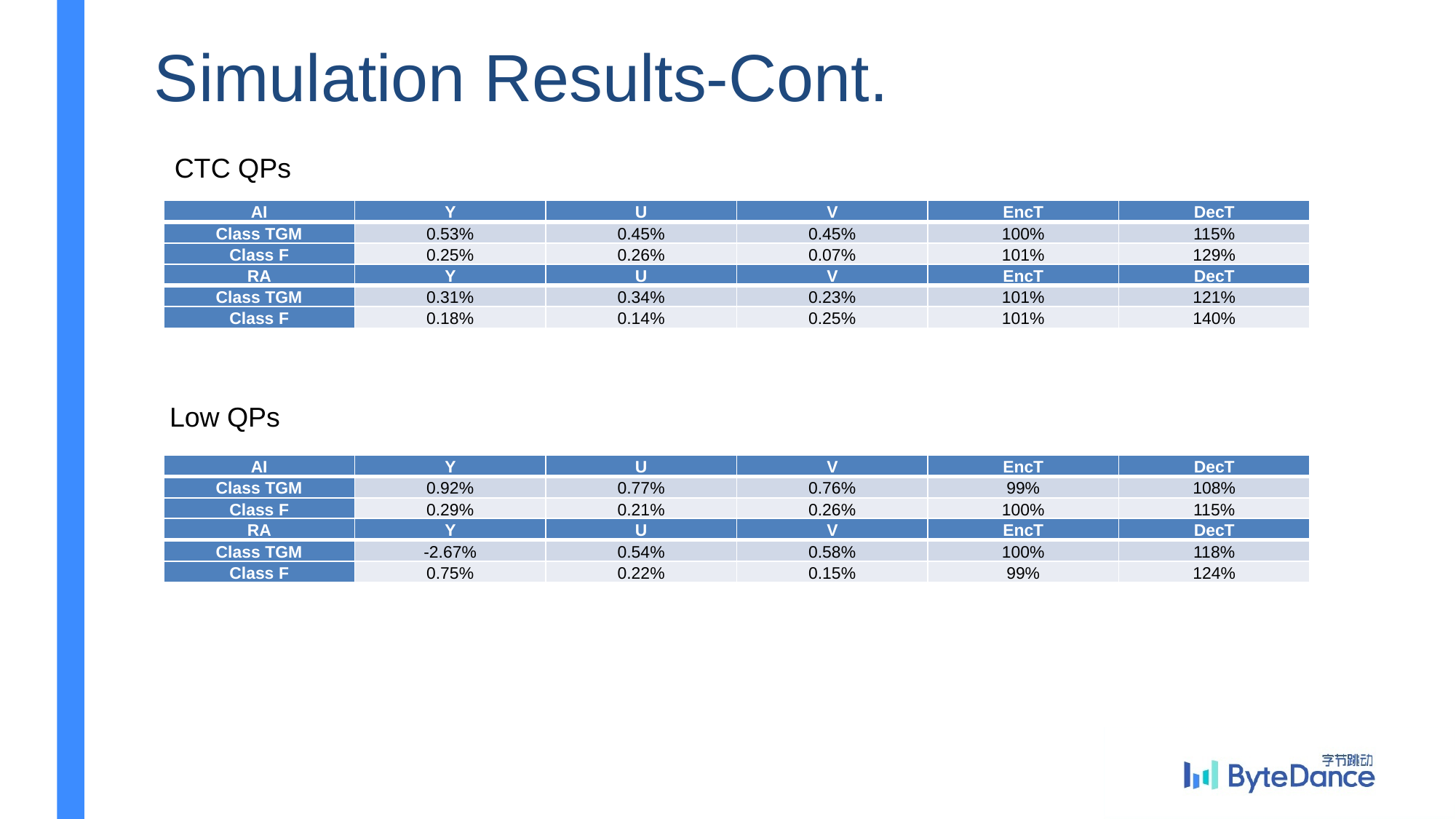

# Simulation Results-Cont.
CTC QPs
| AI | Y | U | V | EncT | DecT |
| --- | --- | --- | --- | --- | --- |
| Class TGM | 0.53% | 0.45% | 0.45% | 100% | 115% |
| Class F | 0.25% | 0.26% | 0.07% | 101% | 129% |
| RA | Y | U | V | EncT | DecT |
| --- | --- | --- | --- | --- | --- |
| Class TGM | 0.31% | 0.34% | 0.23% | 101% | 121% |
| Class F | 0.18% | 0.14% | 0.25% | 101% | 140% |
Low QPs

| AI | Y | U | V | EncT | DecT |
| --- | --- | --- | --- | --- | --- |
| Class TGM | 0.92% | 0.77% | 0.76% | 99% | 108% |
| Class F | 0.29% | 0.21% | 0.26% | 100% | 115% |

| RA | Y | U | V | EncT | DecT |
| --- | --- | --- | --- | --- | --- |
| Class TGM | -2.67% | 0.54% | 0.58% | 100% | 118% |
| Class F | 0.75% | 0.22% | 0.15% | 99% | 124% |